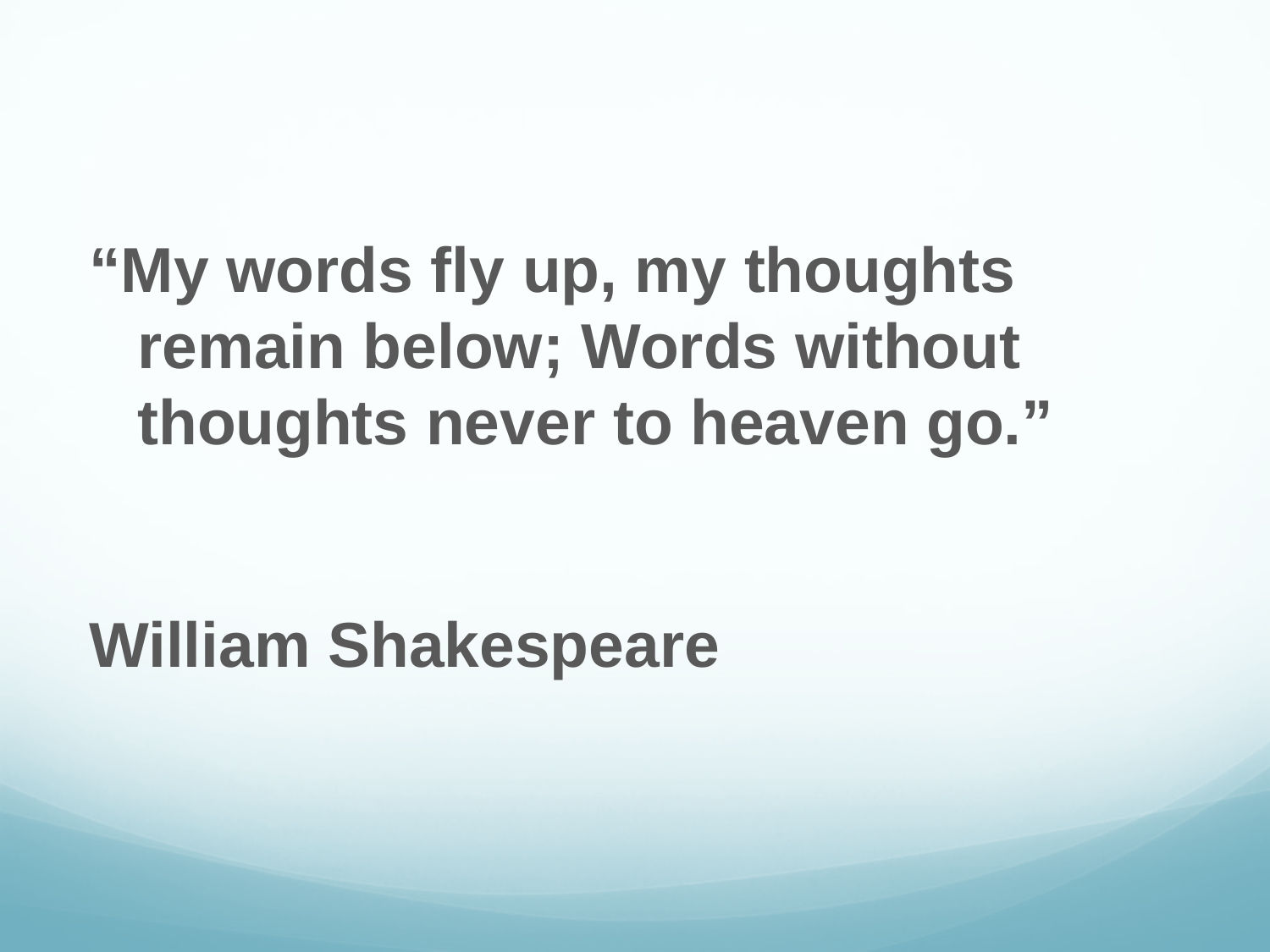

#
“My words fly up, my thoughts remain below; Words without thoughts never to heaven go.”

William Shakespeare